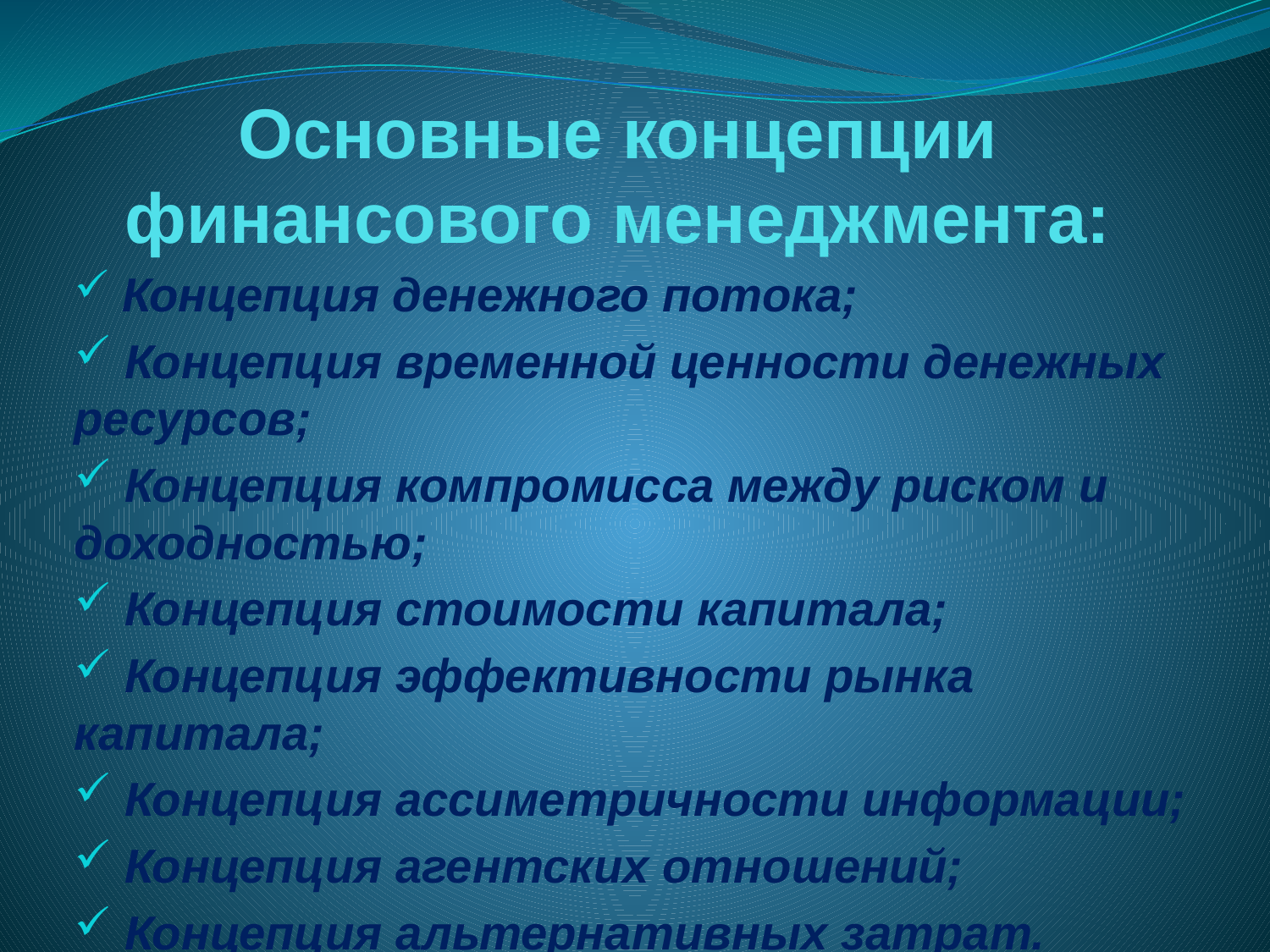

# Основные концепции финансового менеджмента:
 Концепция денежного потока;
 Концепция временной ценности денежных ресурсов;
 Концепция компромисса между риском и доходностью;
 Концепция стоимости капитала;
 Концепция эффективности рынка капитала;
 Концепция ассиметричности информации;
 Концепция агентских отношений;
 Концепция альтернативных затрат.